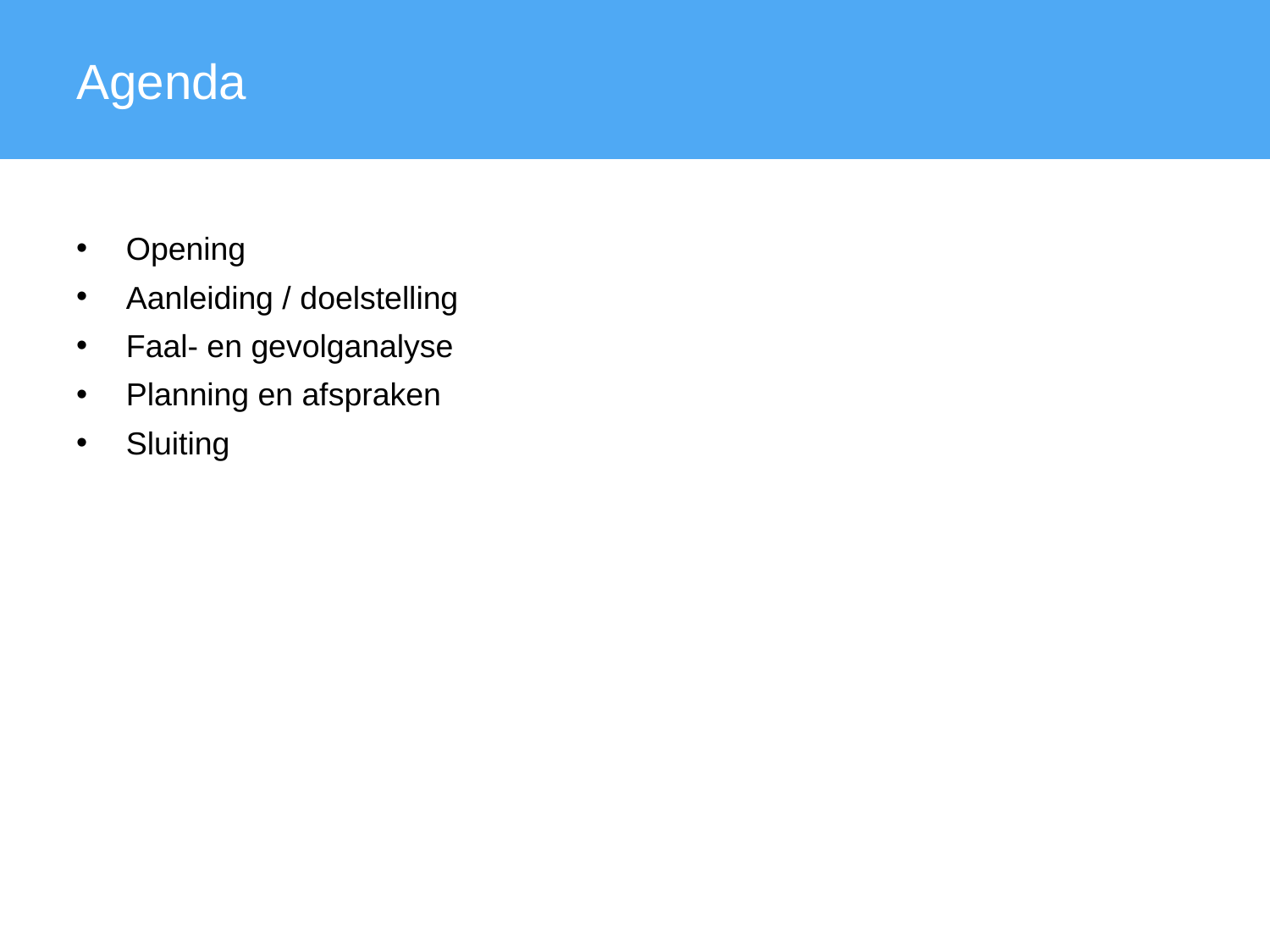

Agenda
Opening
Aanleiding / doelstelling
Faal- en gevolganalyse
Planning en afspraken
Sluiting